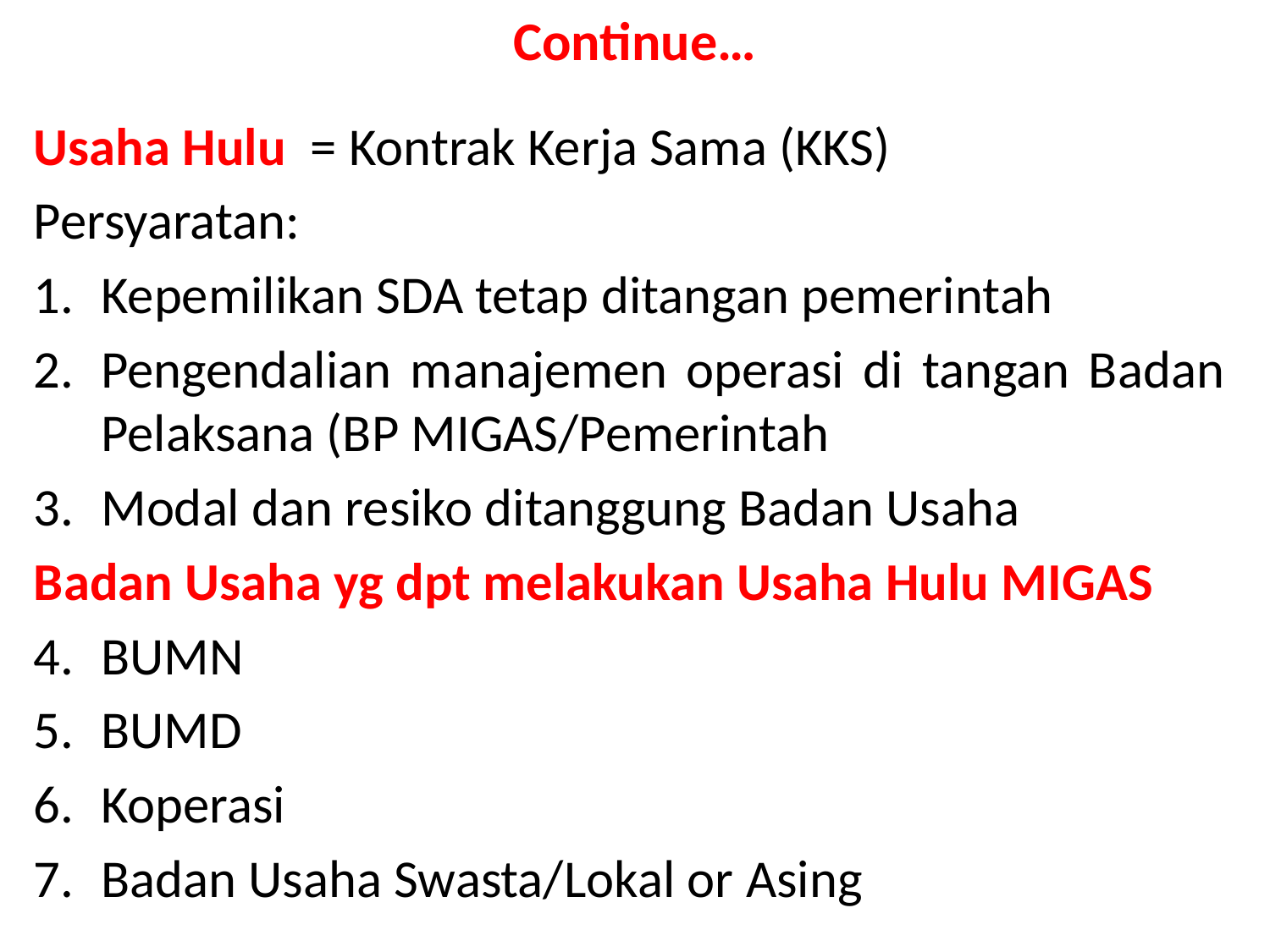

# Continue…
Usaha Hulu  = Kontrak Kerja Sama (KKS)
Persyaratan:
Kepemilikan SDA tetap ditangan pemerintah
Pengendalian manajemen operasi di tangan Badan Pelaksana (BP MIGAS/Pemerintah
Modal dan resiko ditanggung Badan Usaha
Badan Usaha yg dpt melakukan Usaha Hulu MIGAS
BUMN
BUMD
Koperasi
Badan Usaha Swasta/Lokal or Asing